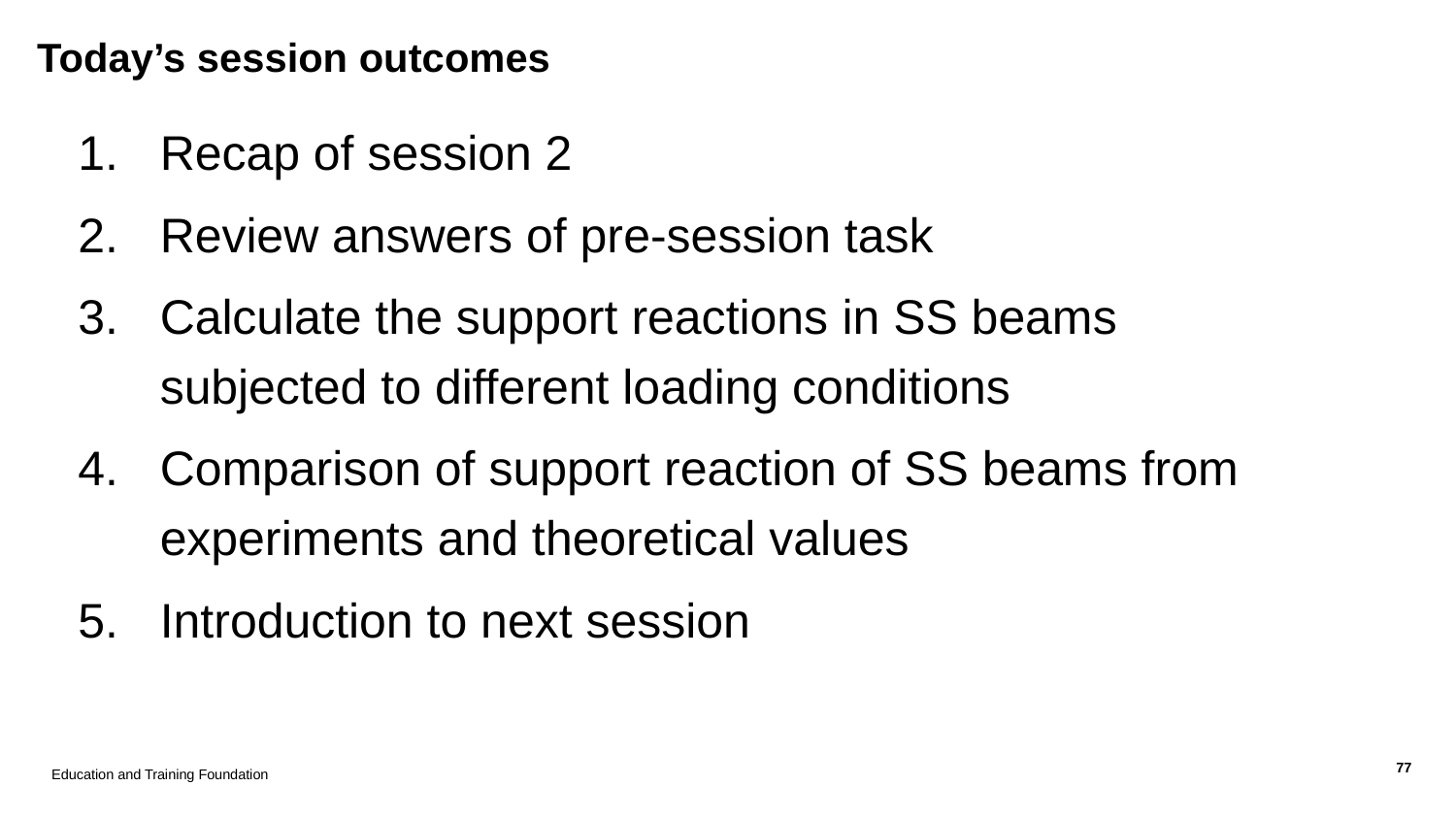

# Today’s session outcomes
Recap of session 2
Review answers of pre-session task
Calculate the support reactions in SS beams subjected to different loading conditions
Comparison of support reaction of SS beams from experiments and theoretical values
Introduction to next session

Education and Training Foundation
77